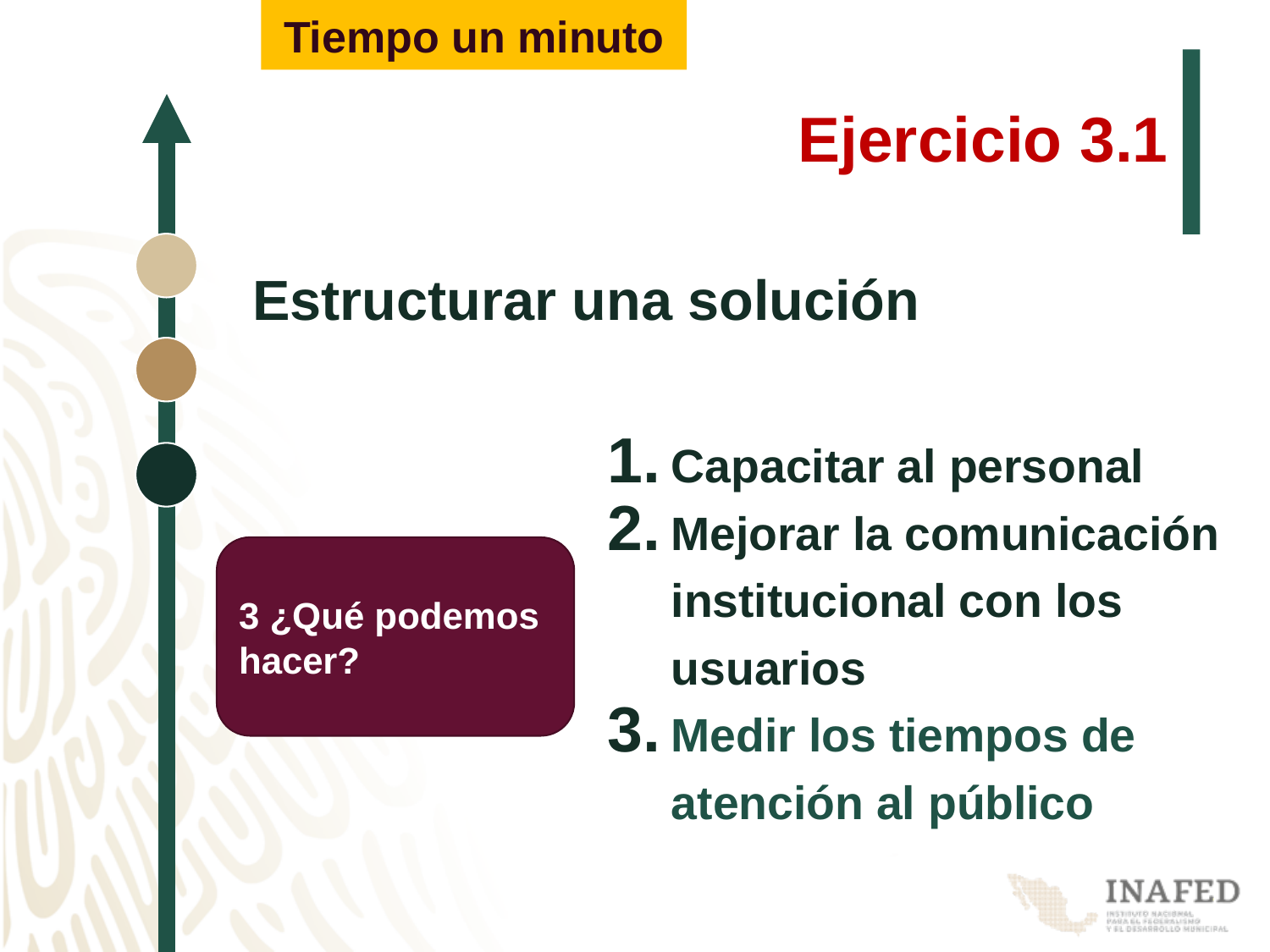

Tiempo un minuto
# Ejercicio 3.1

Estructurar una solución

Capacitar al personal
Mejorar la comunicación institucional con los usuarios
Medir los tiempos de atención al público

3 ¿Qué podemos hacer?